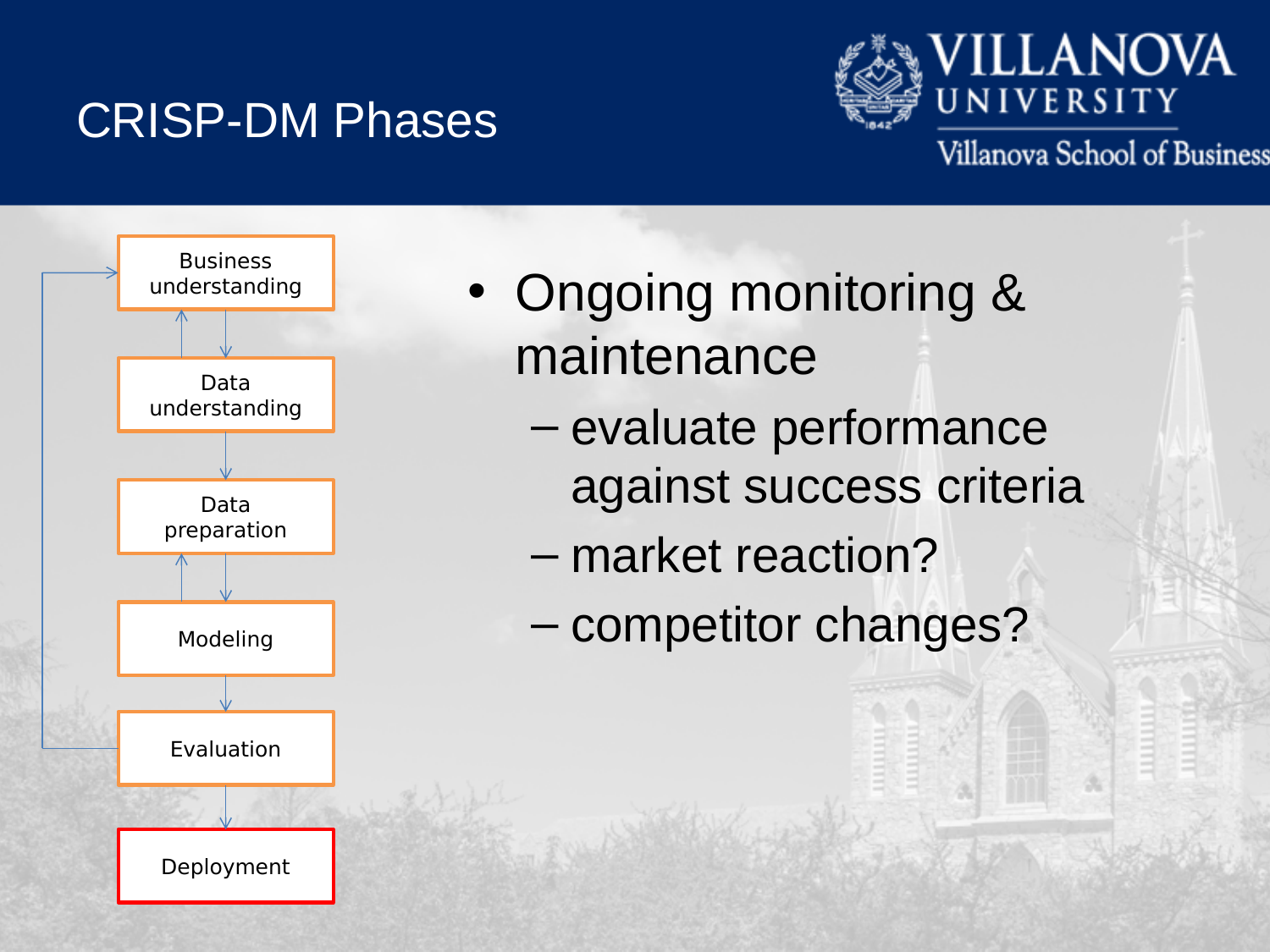

# CRISP-DM Phases
Business
understanding
Data
understanding
Data
preparation
Modeling
Evaluation
Deployment
Ongoing monitoring & maintenance
evaluate performance against success criteria
market reaction?
competitor changes?